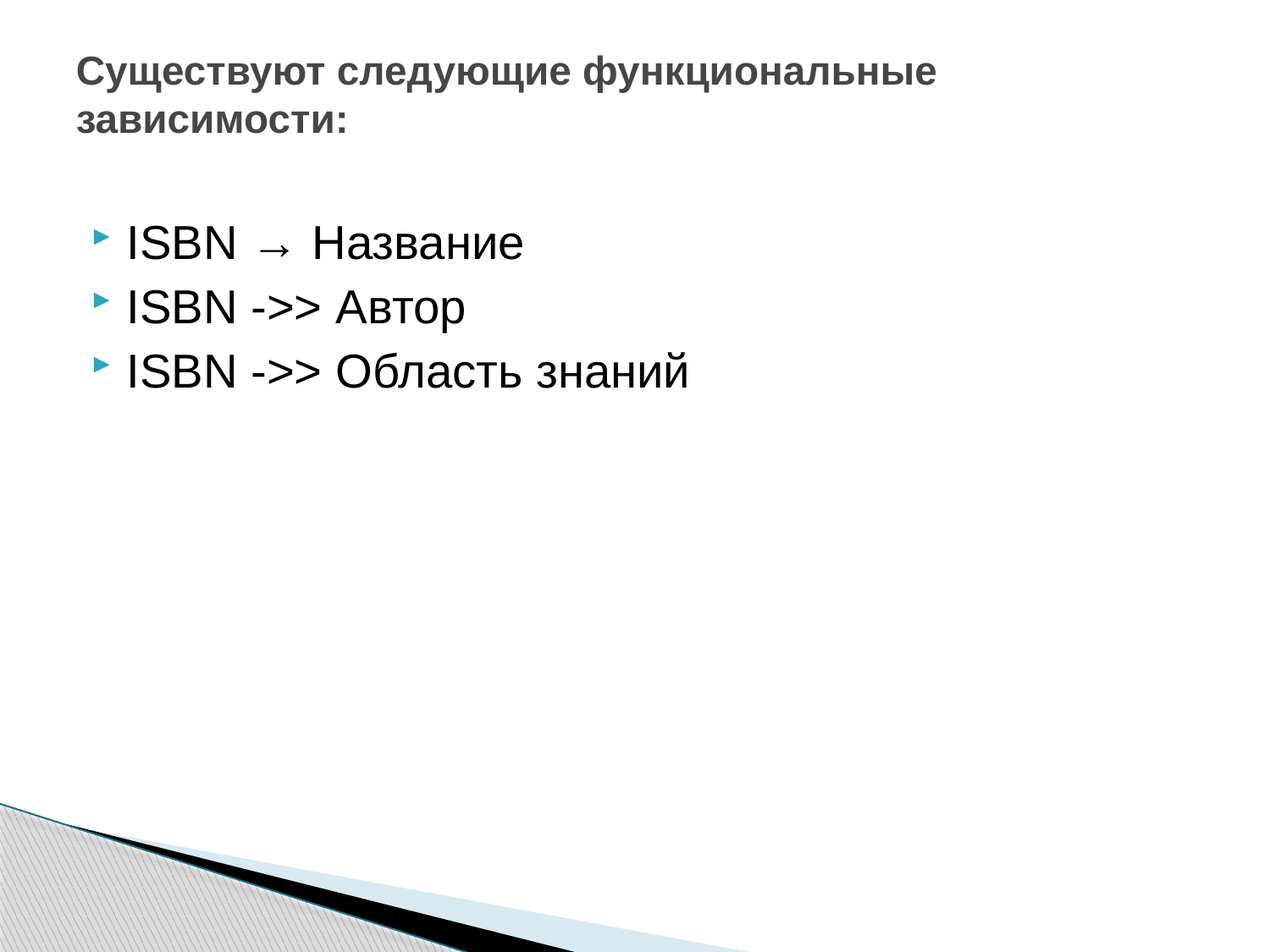

# Существуют следующие функциональные зависимости:
ISBN → Название
ISBN ->> Автор
ISBN ->> Область знаний